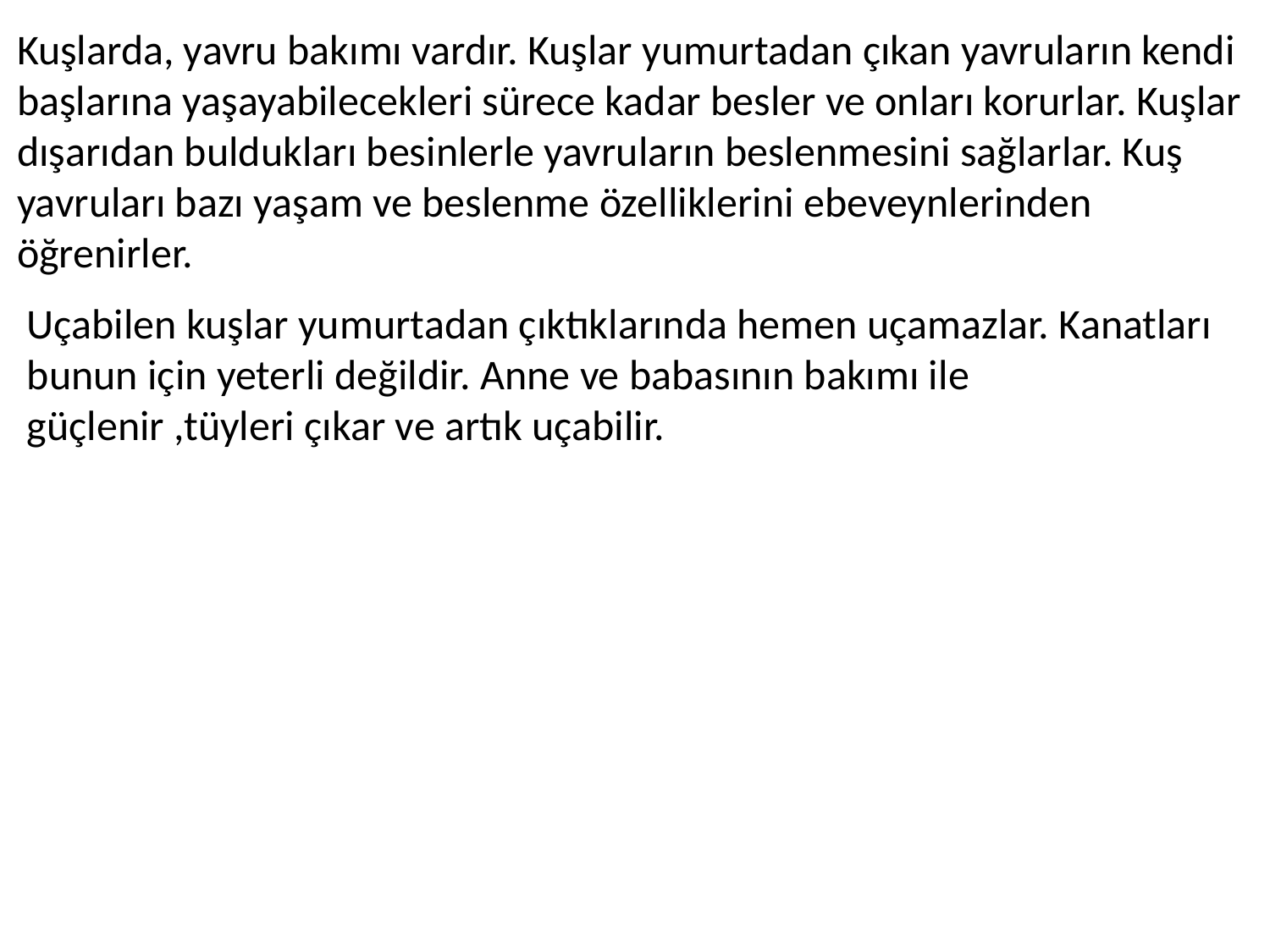

Kuşlarda, yavru bakımı vardır. Kuşlar yumurtadan çıkan yavruların kendi başlarına yaşayabilecekleri sürece kadar besler ve onları korurlar. Kuşlar dışarıdan buldukları besinlerle yavruların beslenmesini sağlarlar. Kuş yavruları bazı yaşam ve beslenme özelliklerini ebeveynlerinden öğrenirler.
Uçabilen kuşlar yumurtadan çıktıklarında hemen uçamazlar. Kanatları bunun için yeterli değildir. Anne ve babasının bakımı ile güçlenir ,tüyleri çıkar ve artık uçabilir.